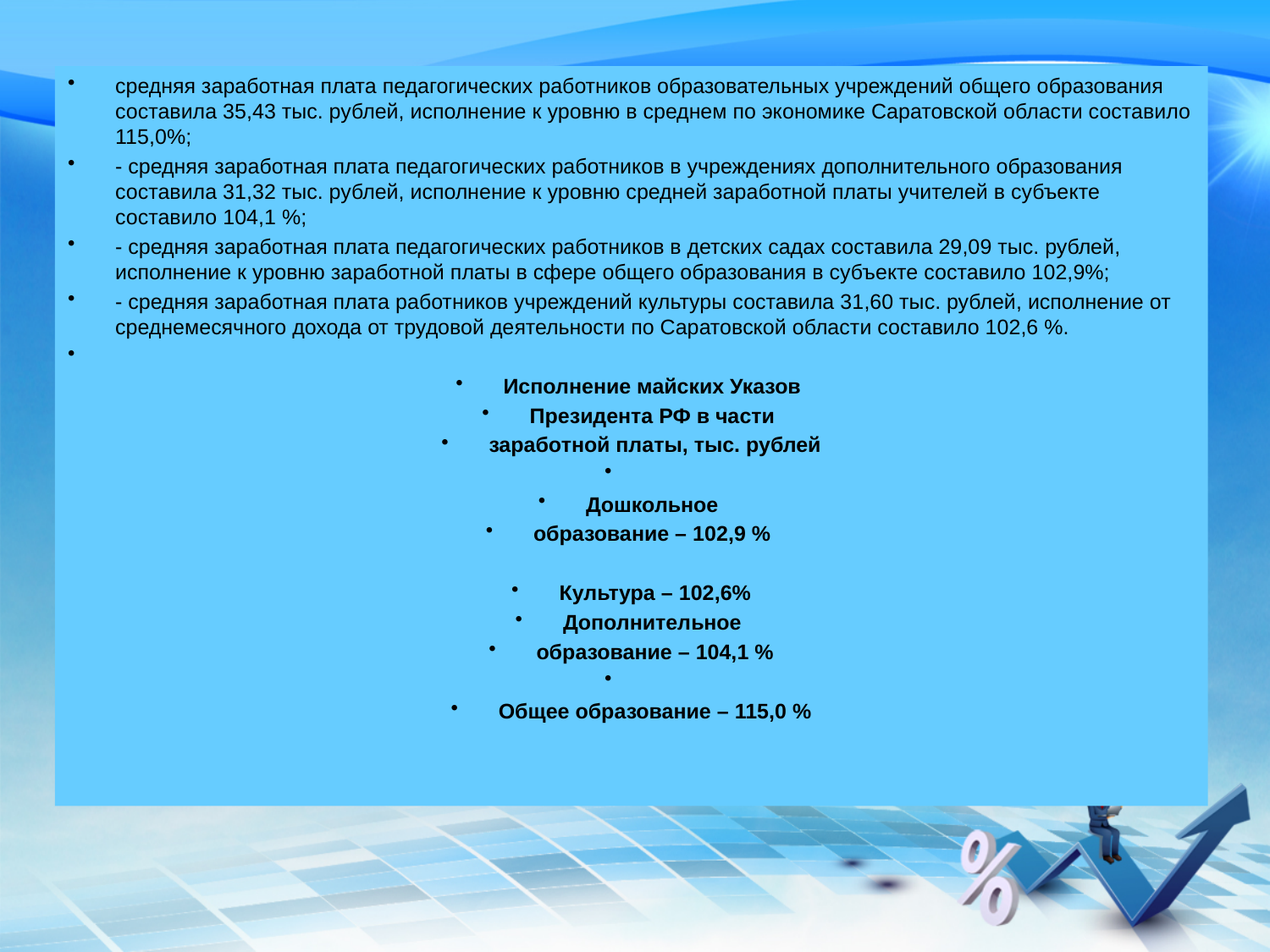

средняя заработная плата педагогических работников образовательных учреждений общего образования составила 35,43 тыс. рублей, исполнение к уровню в среднем по экономике Саратовской области составило 115,0%;
- средняя заработная плата педагогических работников в учреждениях дополнительного образования составила 31,32 тыс. рублей, исполнение к уровню средней заработной платы учителей в субъекте составило 104,1 %;
- средняя заработная плата педагогических работников в детских садах составила 29,09 тыс. рублей, исполнение к уровню заработной платы в сфере общего образования в субъекте составило 102,9%;
- средняя заработная плата работников учреждений культуры составила 31,60 тыс. рублей, исполнение от среднемесячного дохода от трудовой деятельности по Саратовской области составило 102,6 %.

Исполнение майских Указов
Президента РФ в части
заработной платы, тыс. рублей

Дошкольное
образование – 102,9 %

Культура – 102,6%
Дополнительное
образование – 104,1 %

Общее образование – 115,0 %